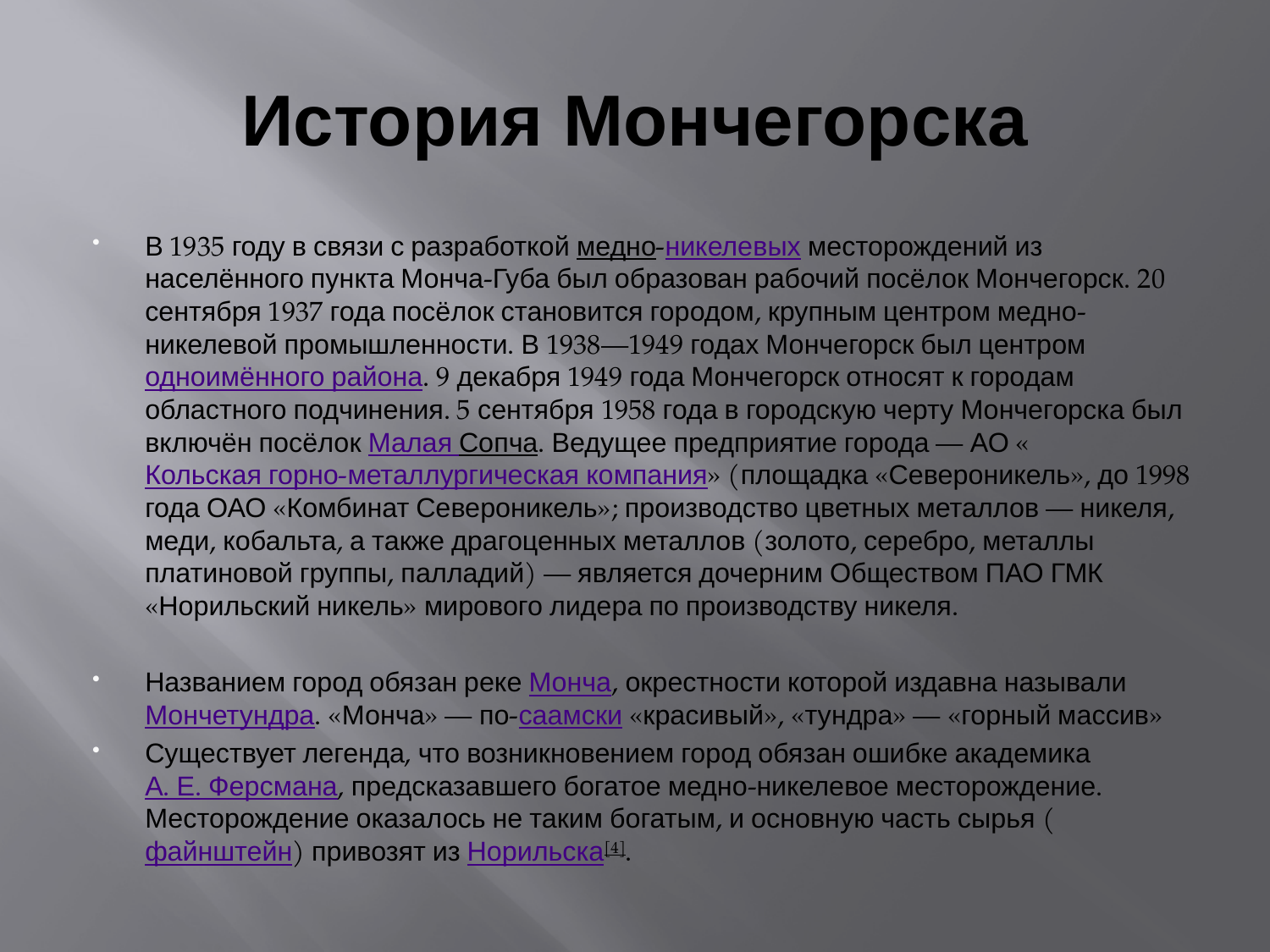

# История Мончегорска
В 1935 году в связи с разработкой медно-никелевых месторождений из населённого пункта Монча-Губа был образован рабочий посёлок Мончегорск. 20 сентября 1937 года посёлок становится городом, крупным центром медно-никелевой промышленности. В 1938—1949 годах Мончегорск был центром одноимённого района. 9 декабря 1949 года Мончегорск относят к городам областного подчинения. 5 сентября 1958 года в городскую черту Мончегорска был включён посёлок Малая Сопча. Ведущее предприятие города — АО «Кольская горно-металлургическая компания» (площадка «Североникель», до 1998 года ОАО «Комбинат Североникель»; производство цветных металлов — никеля, меди, кобальта, а также драгоценных металлов (золото, серебро, металлы платиновой группы, палладий) — является дочерним Обществом ПАО ГМК «Норильский никель» мирового лидера по производству никеля.

Названием город обязан реке Монча, окрестности которой издавна называли Мончетундра. «Монча» — по-саамски «красивый», «тундра» — «горный массив»
Существует легенда, что возникновением город обязан ошибке академика А. Е. Ферсмана, предсказавшего богатое медно-никелевое месторождение. Месторождение оказалось не таким богатым, и основную часть сырья (файнштейн) привозят из Норильска[4].